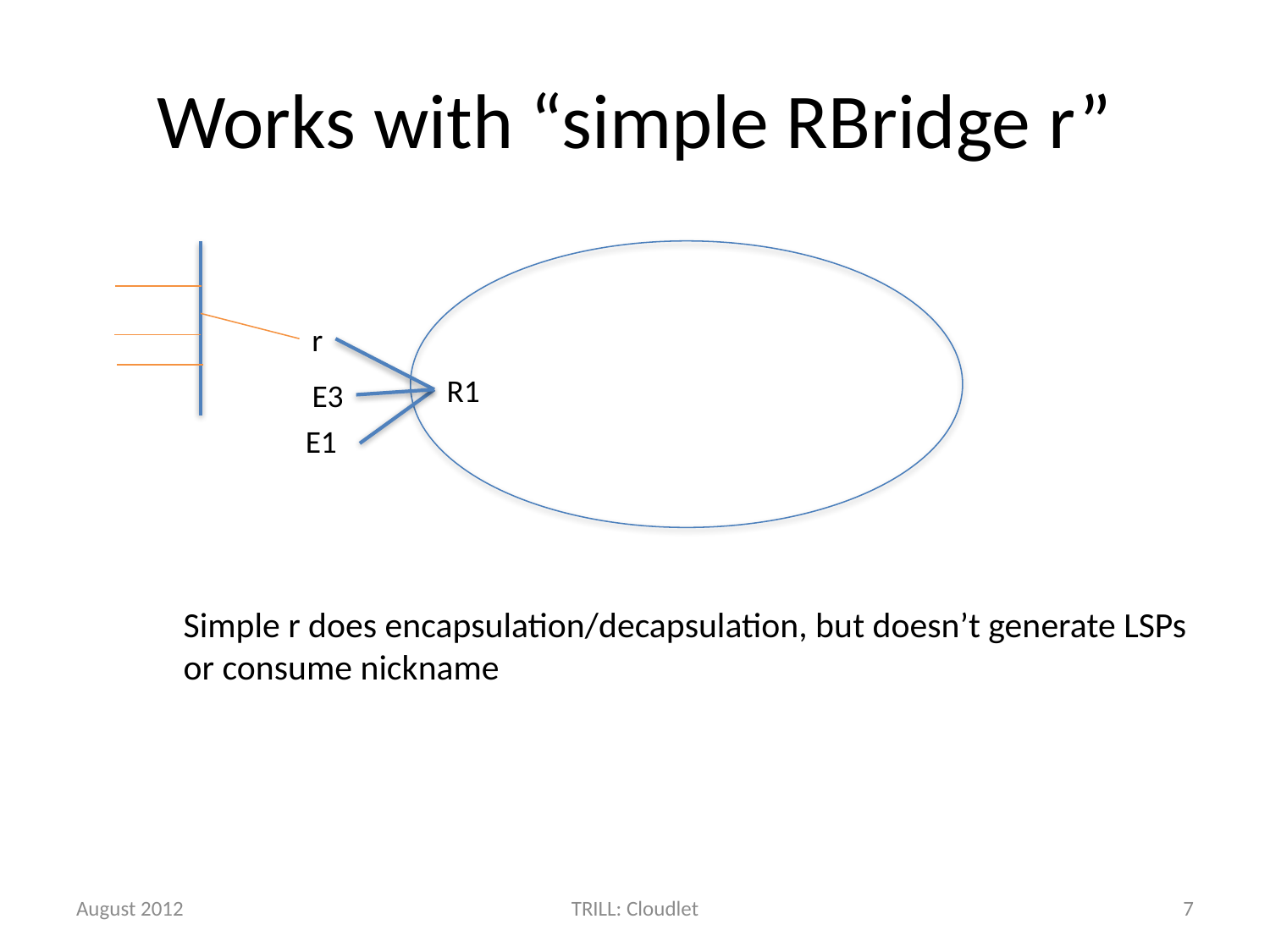

# Works with “simple RBridge r”

r
R1
E3
E1
Simple r does encapsulation/decapsulation, but doesn’t generate LSPs
or consume nickname
August 2012
TRILL: Cloudlet
7